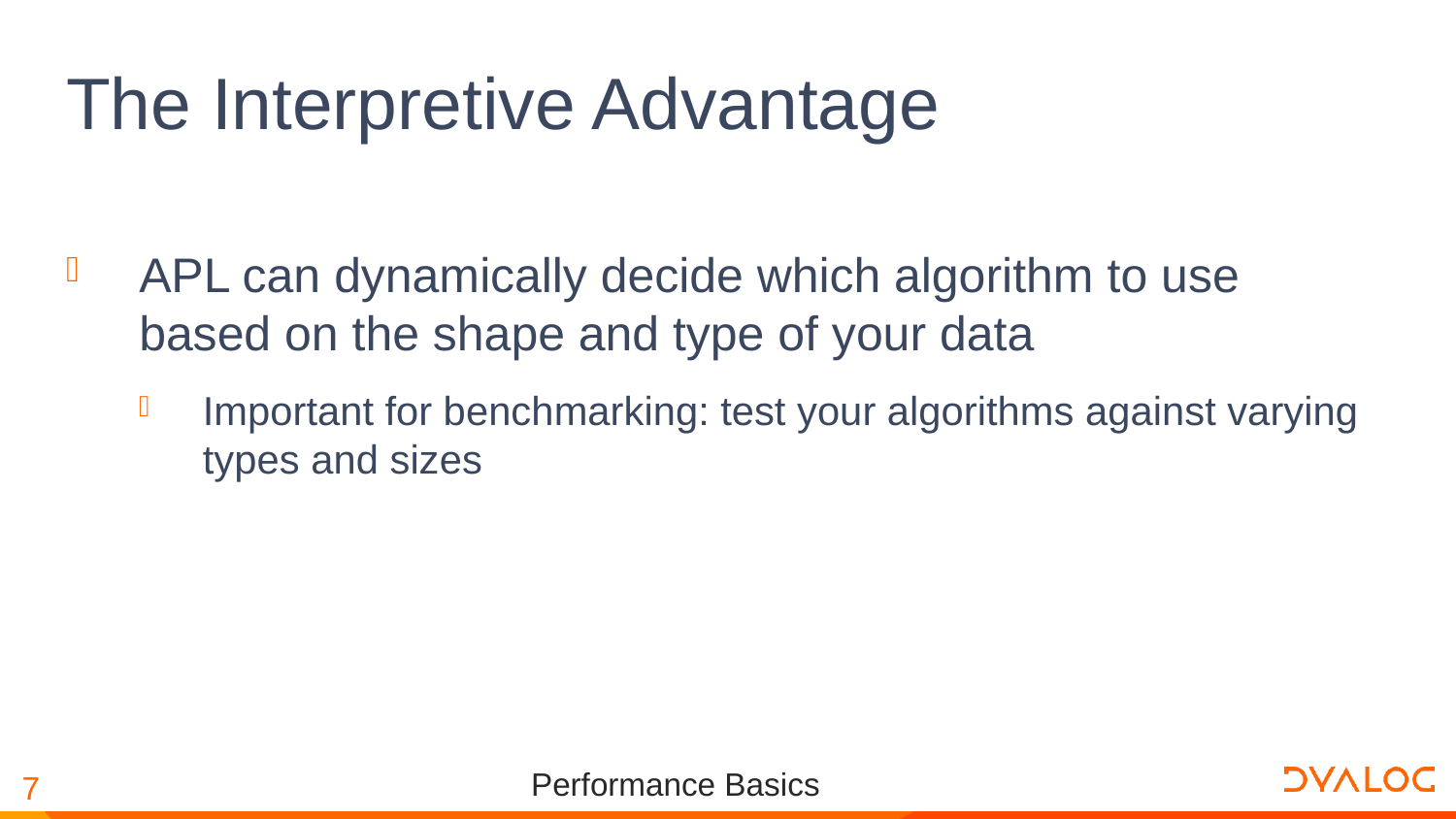

# The Interpretive Advantage
APL can dynamically decide which algorithm to use based on the shape and type of your data
Important for benchmarking: test your algorithms against varying types and sizes